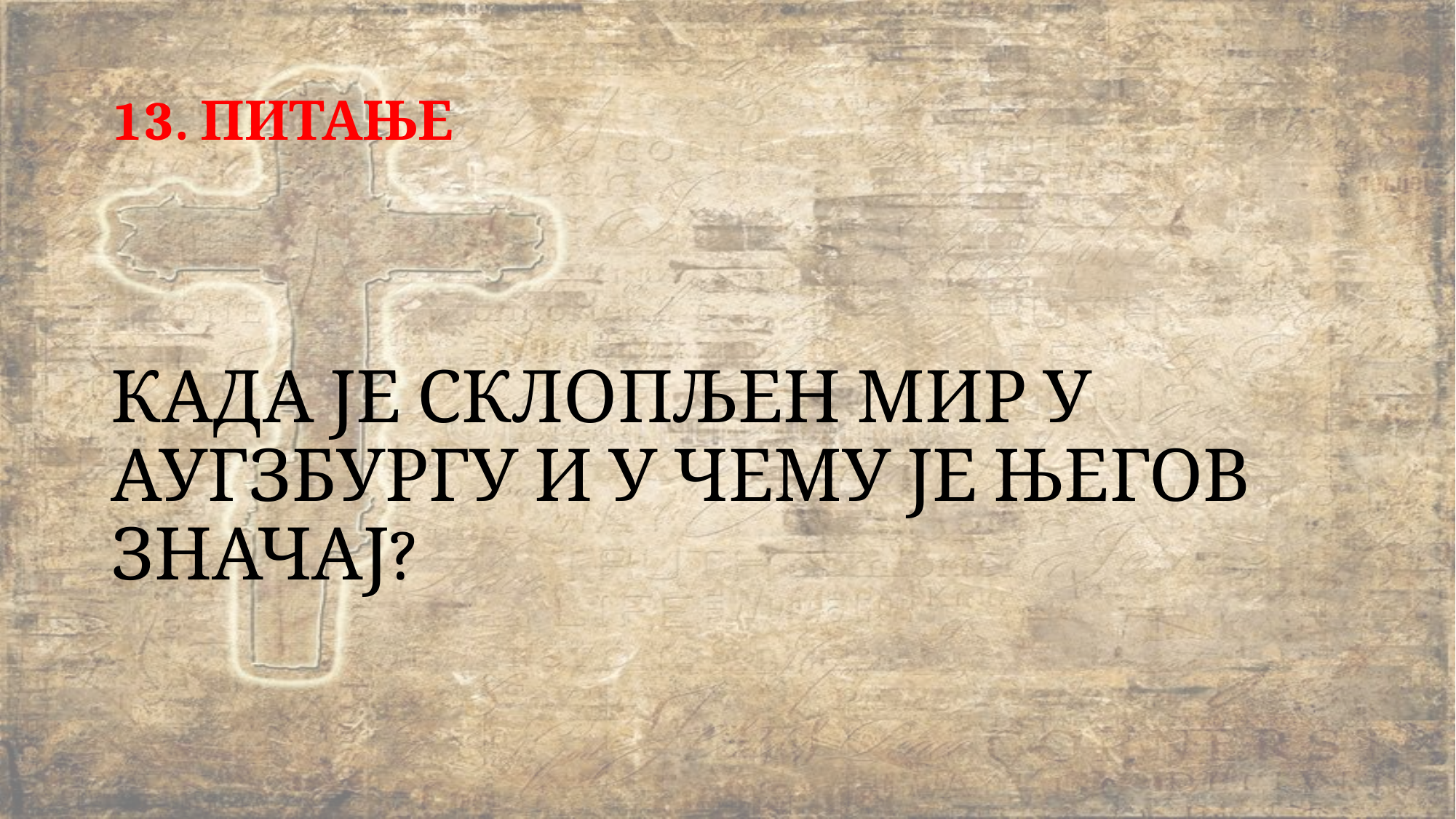

# 13. ПИТАЊЕ
КАДА ЈЕ СКЛОПЉЕН МИР У АУГЗБУРГУ И У ЧЕМУ ЈЕ ЊЕГОВ ЗНАЧАЈ?